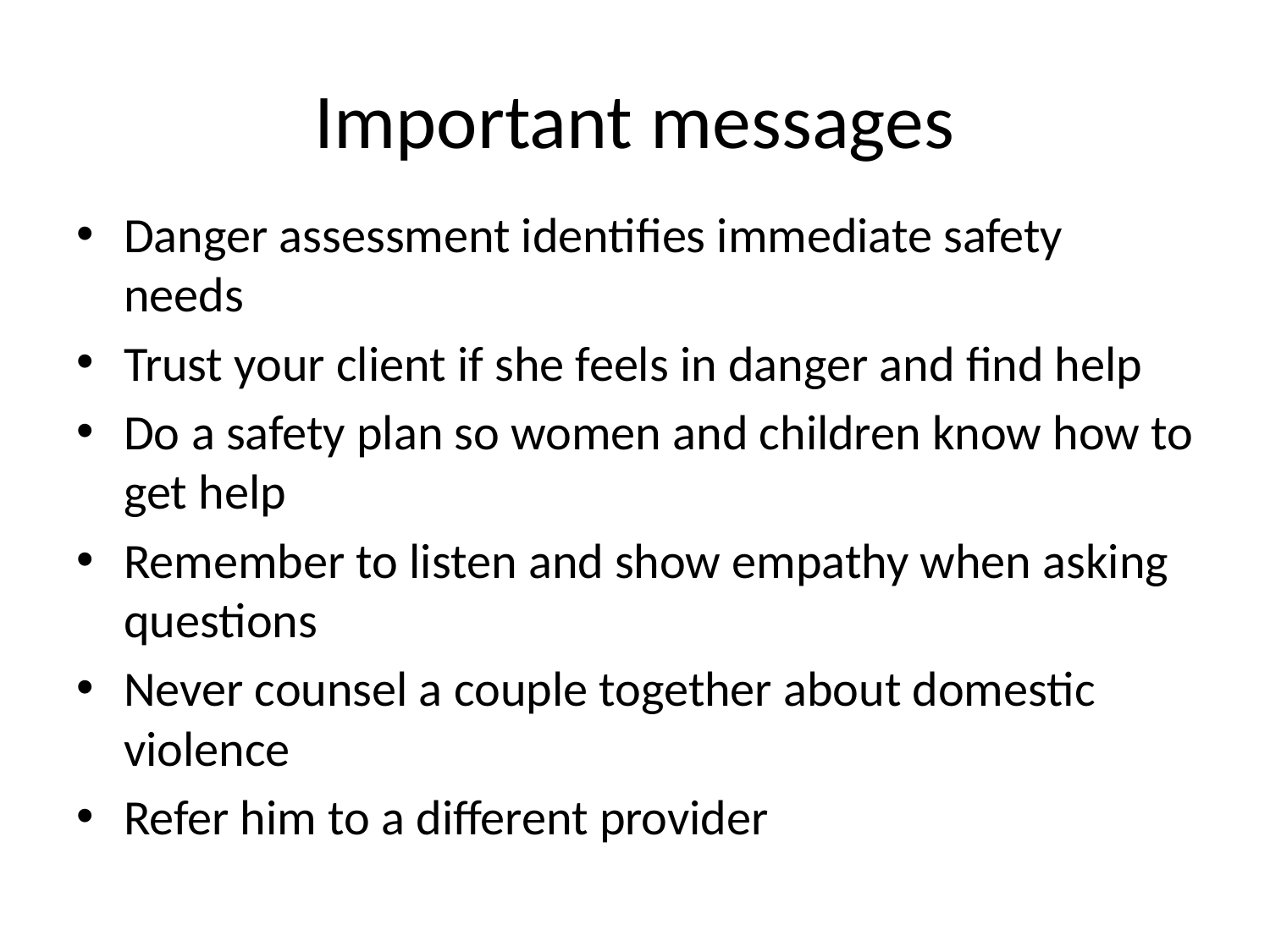

# Important messages
Danger assessment identifies immediate safety needs
Trust your client if she feels in danger and find help
Do a safety plan so women and children know how to get help
Remember to listen and show empathy when asking questions
Never counsel a couple together about domestic violence
Refer him to a different provider